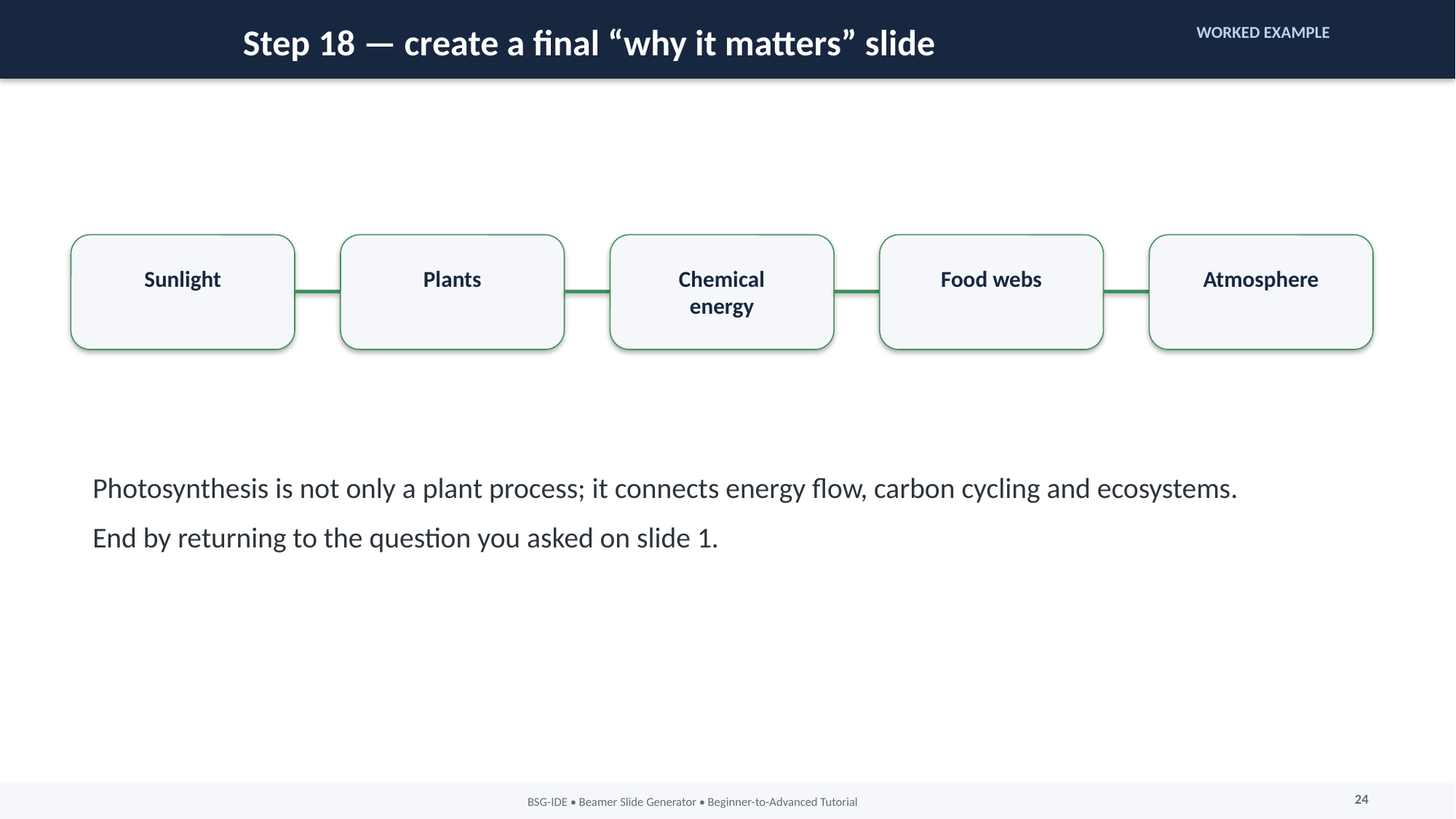

Step 18 — create a final “why it matters” slide
WORKED EXAMPLE

Sunlight
Plants
Chemical
energy
Food webs
Atmosphere
Photosynthesis is not only a plant process; it connects energy flow, carbon cycling and ecosystems.
End by returning to the question you asked on slide 1.

24
BSG-IDE • Beamer Slide Generator • Beginner-to-Advanced Tutorial